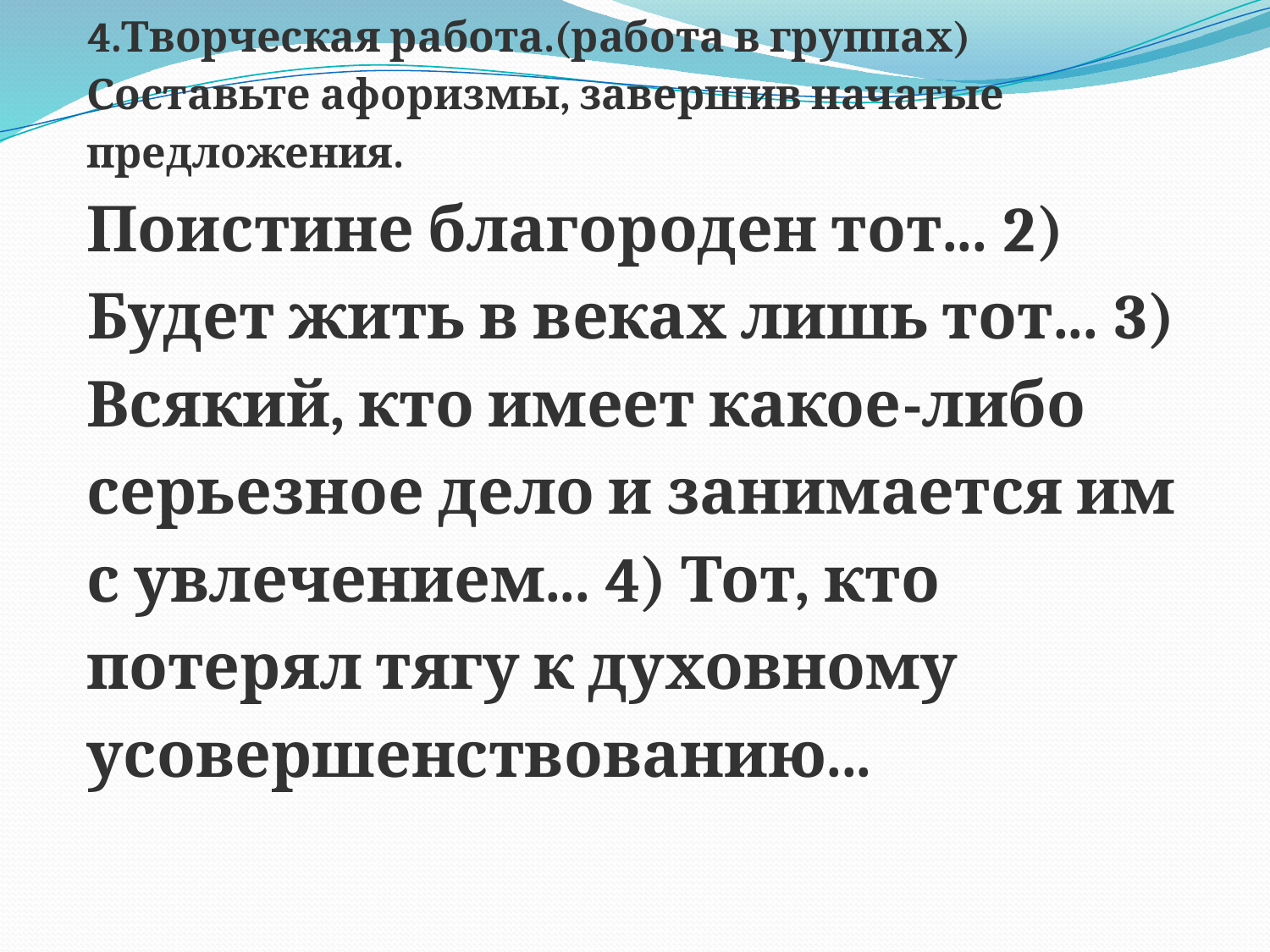

# 4.Творческая работа.(работа в группах) Составьте афоризмы, завершив начатые предложения. Поистине благороден тот... 2) Будет жить в веках лишь тот... 3) Всякий, кто имеет какое-либо серьезное дело и занимается им с увлечением... 4) Тот, кто потерял тягу к духовному усовершенствованию...